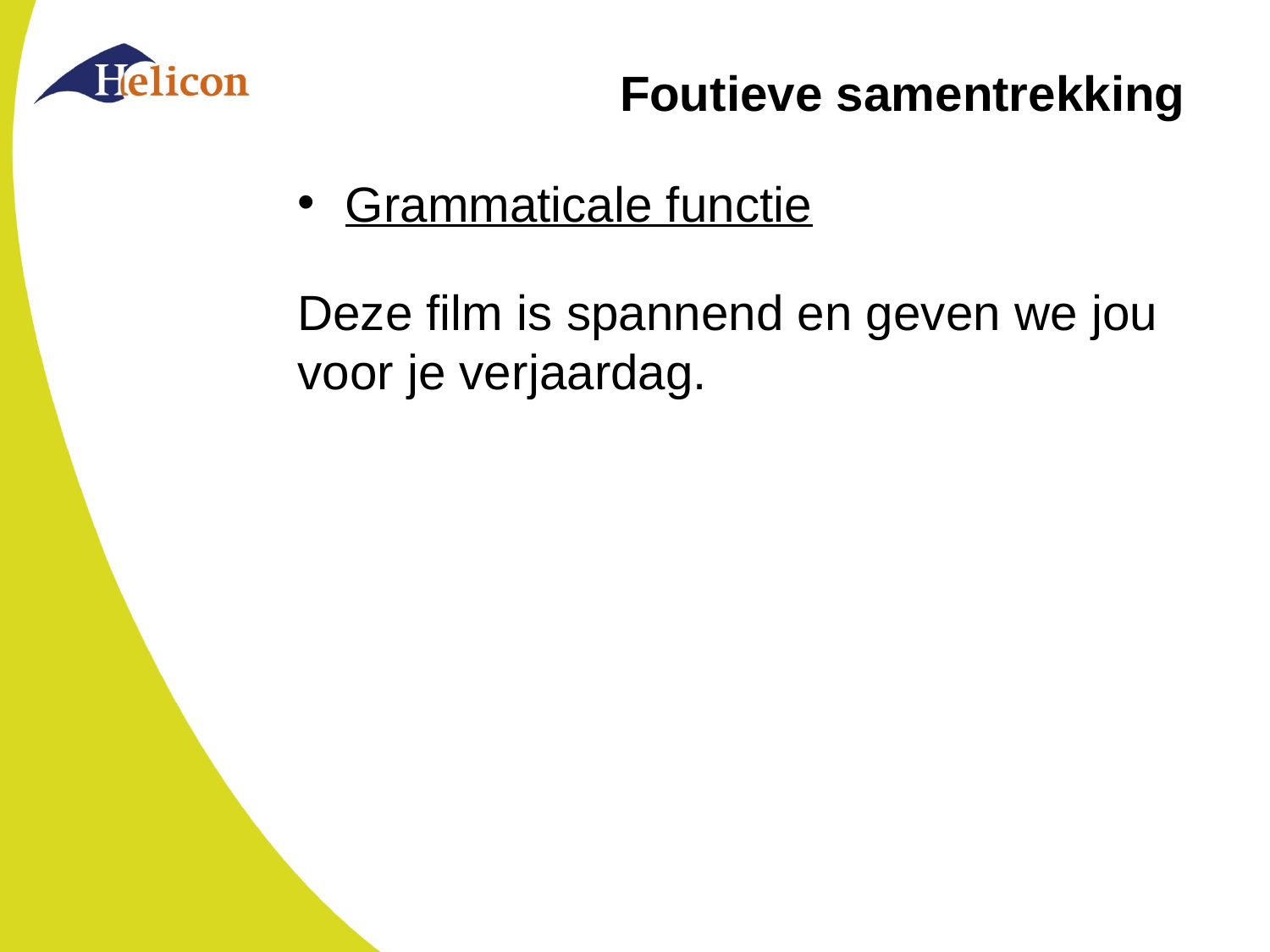

# Foutieve samentrekking
Grammaticale functie

Deze film is spannend en geven we jou voor je verjaardag.